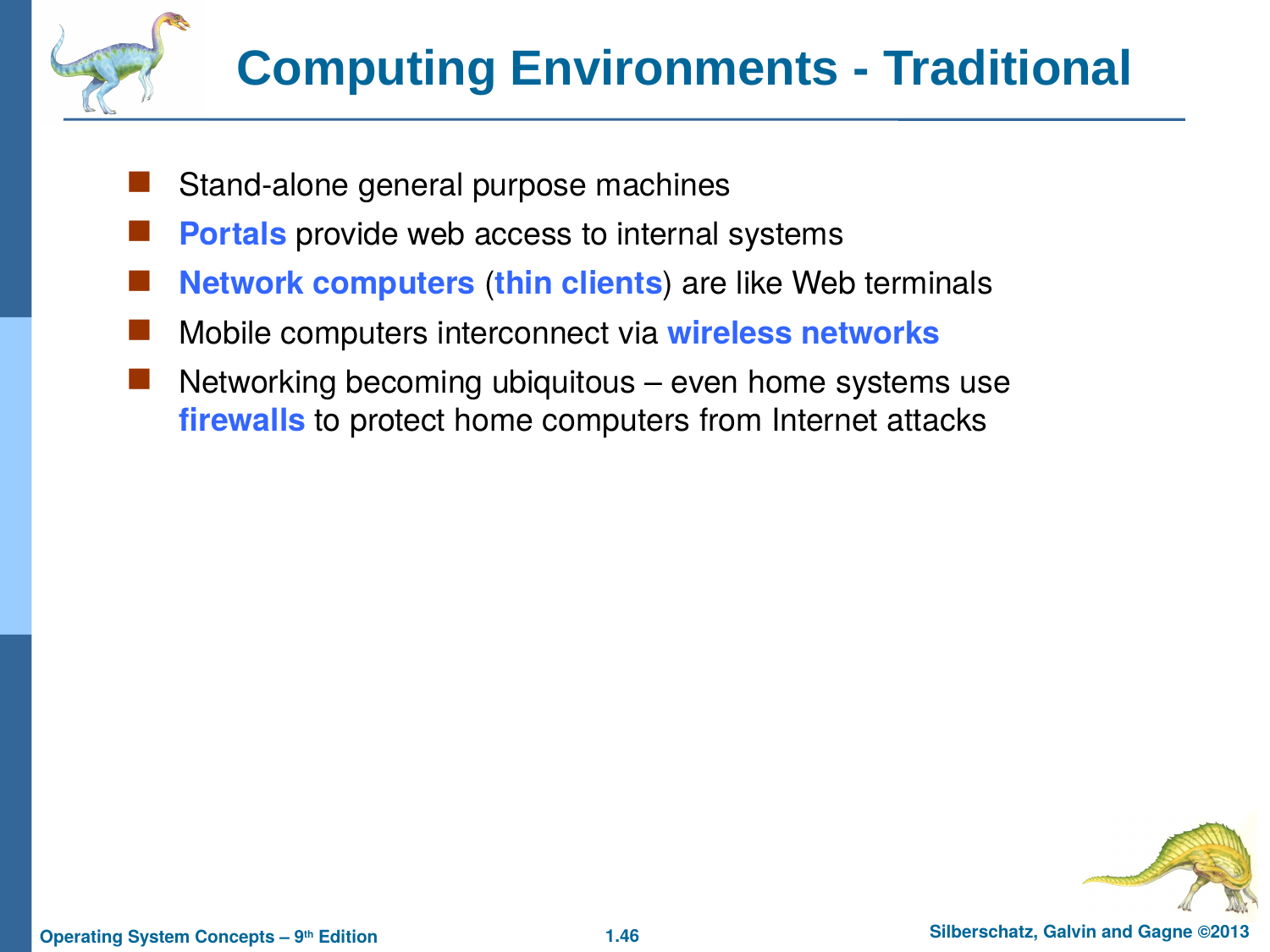

Computing Environments - Traditional
Stand-alone general purpose machines
Portals provide web access to internal systems
Network computers (thin clients) are like Web terminals
Mobile computers interconnect via wireless networks
Networking becoming ubiquitous – even home systems use firewalls to protect home computers from Internet attacks